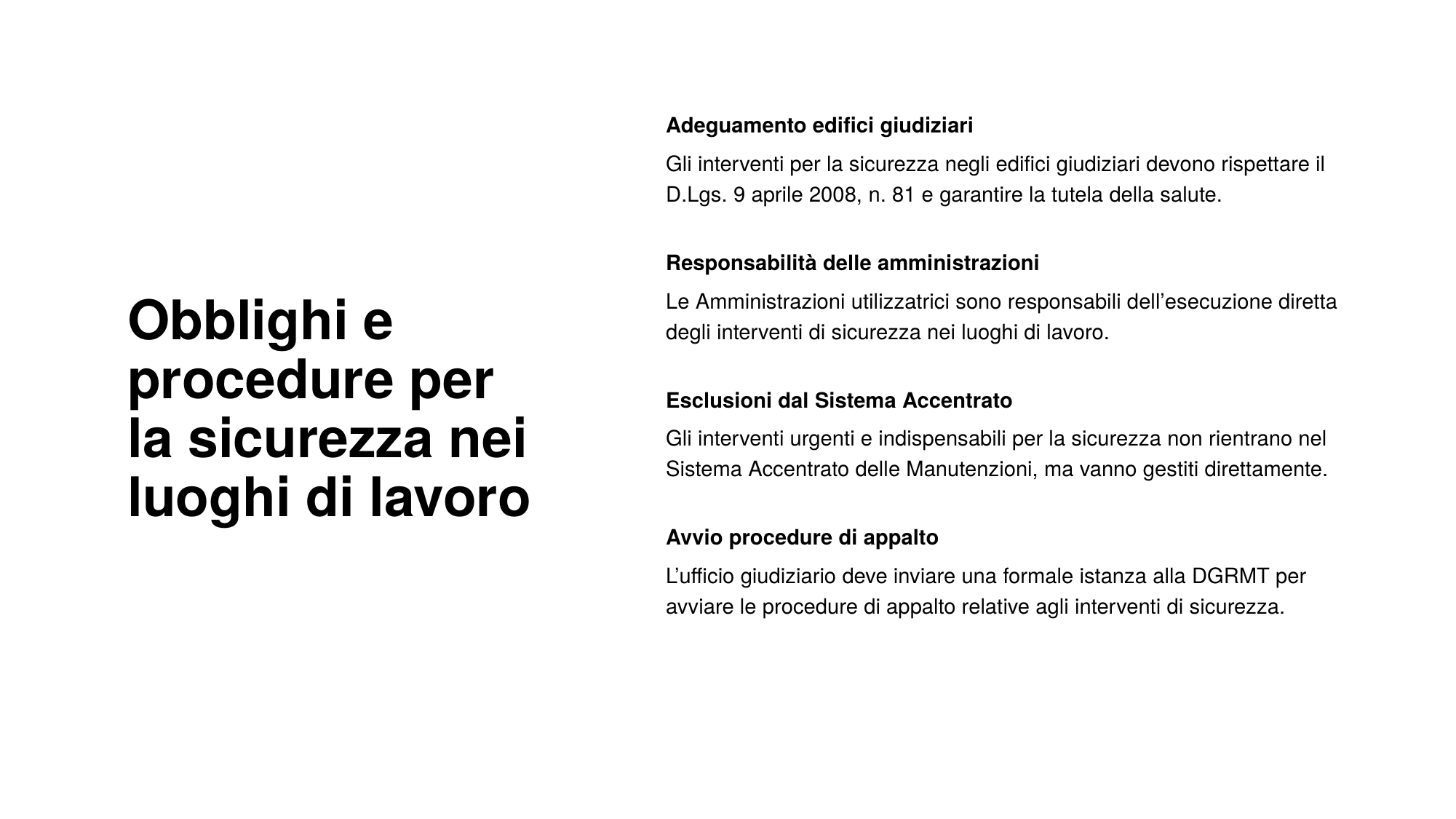

# Obblighi e procedure per la sicurezza nei luoghi di lavoro
Adeguamento edifici giudiziari
Gli interventi per la sicurezza negli edifici giudiziari devono rispettare il D.Lgs. 9 aprile 2008, n. 81 e garantire la tutela della salute.
Responsabilità delle amministrazioni
Le Amministrazioni utilizzatrici sono responsabili dell’esecuzione diretta degli interventi di sicurezza nei luoghi di lavoro.
Esclusioni dal Sistema Accentrato
Gli interventi urgenti e indispensabili per la sicurezza non rientrano nel Sistema Accentrato delle Manutenzioni, ma vanno gestiti direttamente.
Avvio procedure di appalto
L’ufficio giudiziario deve inviare una formale istanza alla DGRMT per avviare le procedure di appalto relative agli interventi di sicurezza.